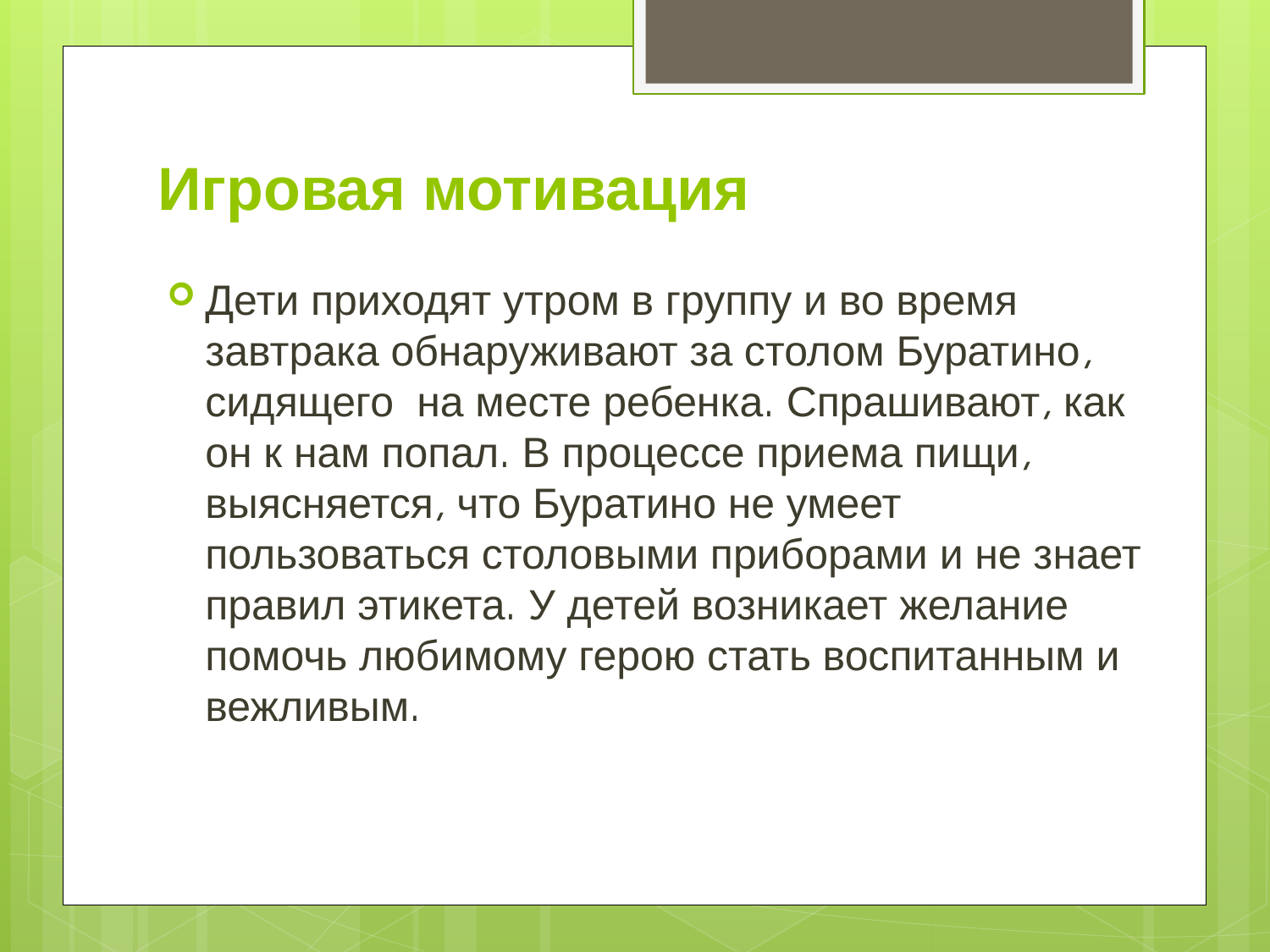

# Игровая мотивация
Дети приходят утром в группу и во время завтрака обнаруживают за столом Буратино, сидящего  на месте ребенка. Спрашивают, как он к нам попал. В процессе приема пищи, выясняется, что Буратино не умеет пользоваться столовыми приборами и не знает правил этикета. У детей возникает желание помочь любимому герою стать воспитанным и вежливым.